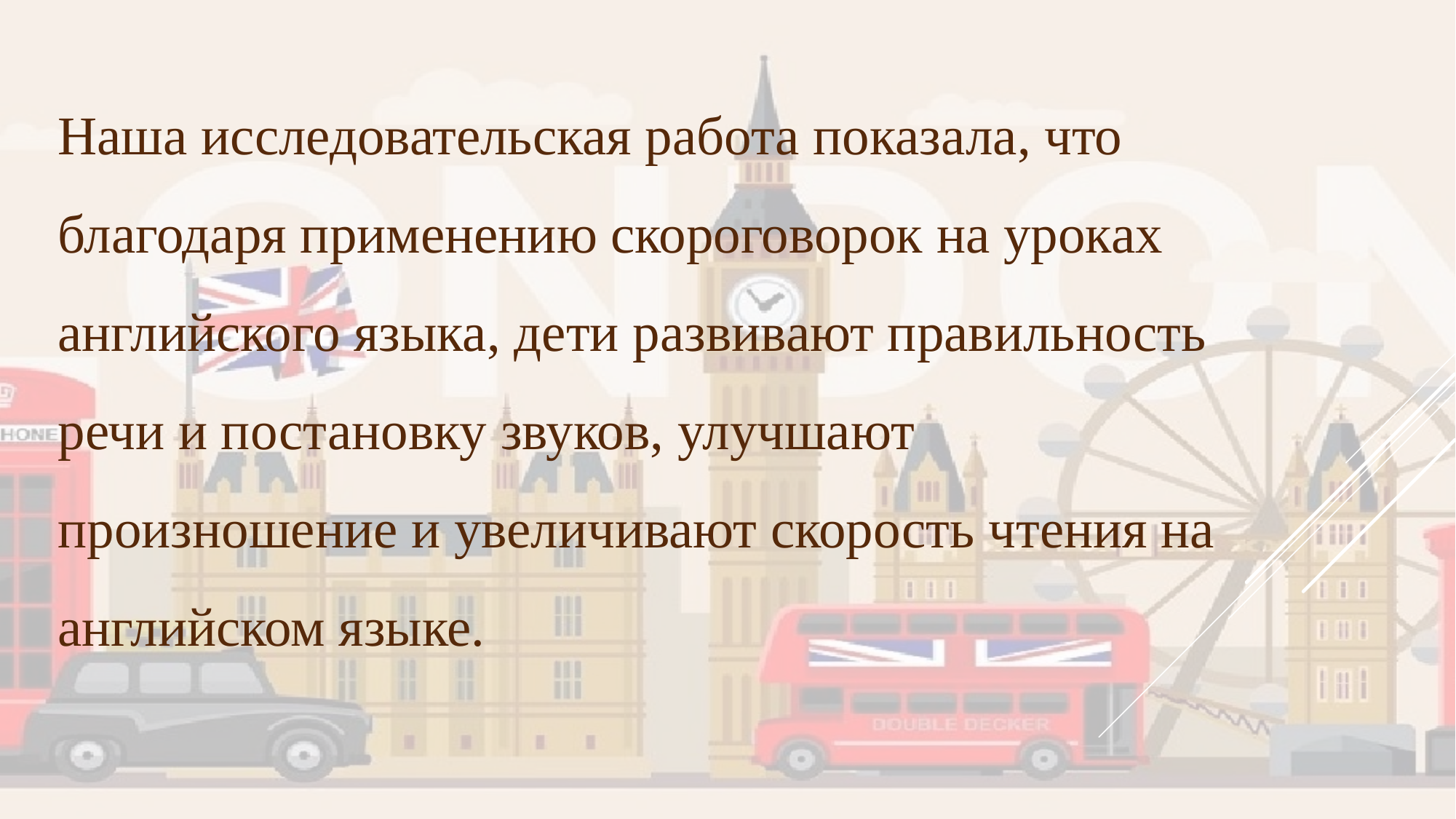

Наша исследовательская работа показала, что благодаря применению скороговорок на уроках английского языка, дети развивают правильность речи и постановку звуков, улучшают произношение и увеличивают скорость чтения на английском языке.